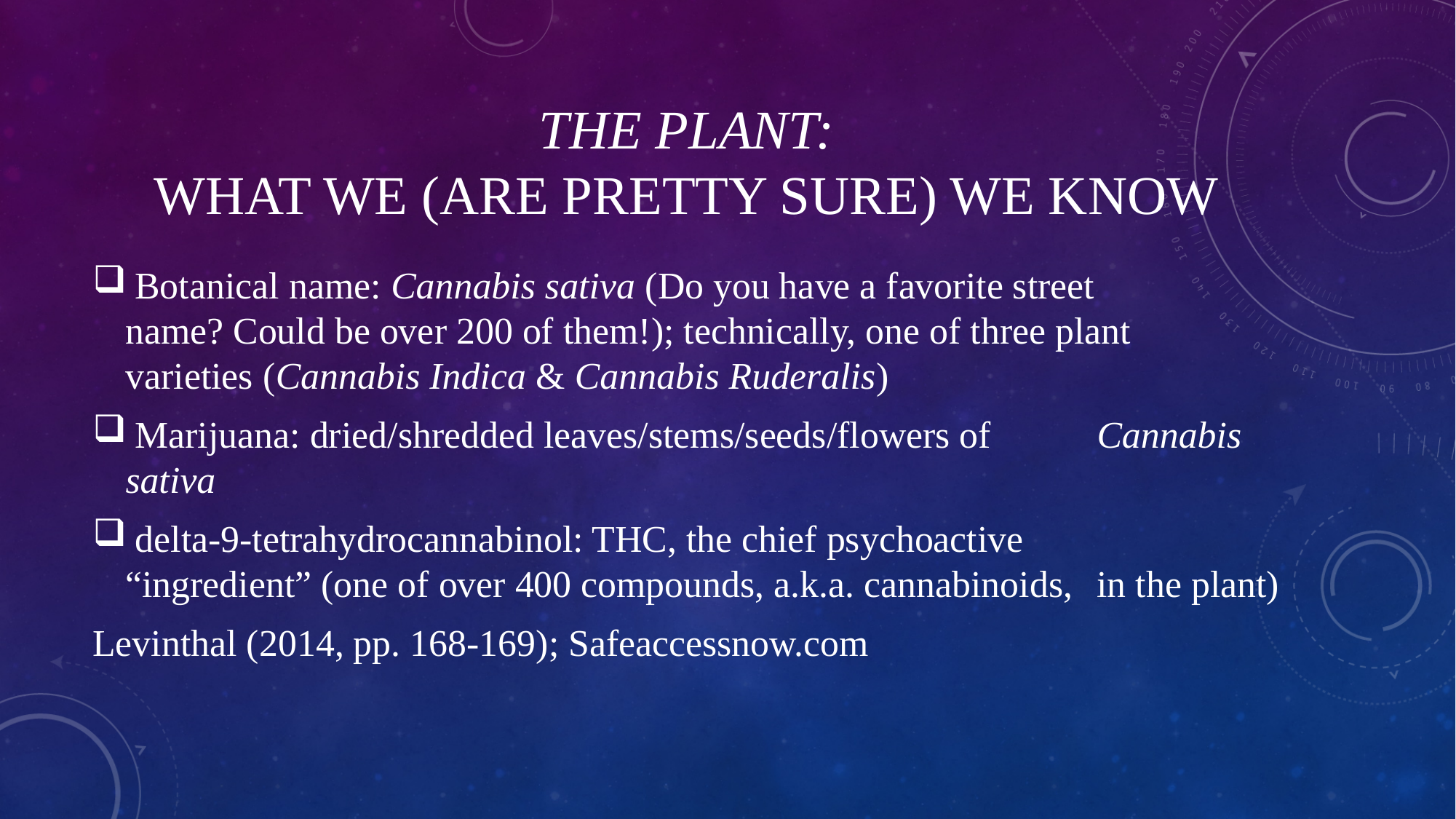

# The plant: what we (are pretty sure) we know
 Botanical name: Cannabis sativa (Do you have a favorite street 				name? Could be over 200 of them!); technically, one of three plant 		varieties (Cannabis Indica & Cannabis Ruderalis)
 Marijuana: dried/shredded leaves/stems/seeds/flowers of 						Cannabis sativa
 delta-9-tetrahydrocannabinol: THC, the chief psychoactive 					“ingredient” (one of over 400 compounds, a.k.a. cannabinoids, 			in the plant)
Levinthal (2014, pp. 168-169); Safeaccessnow.com